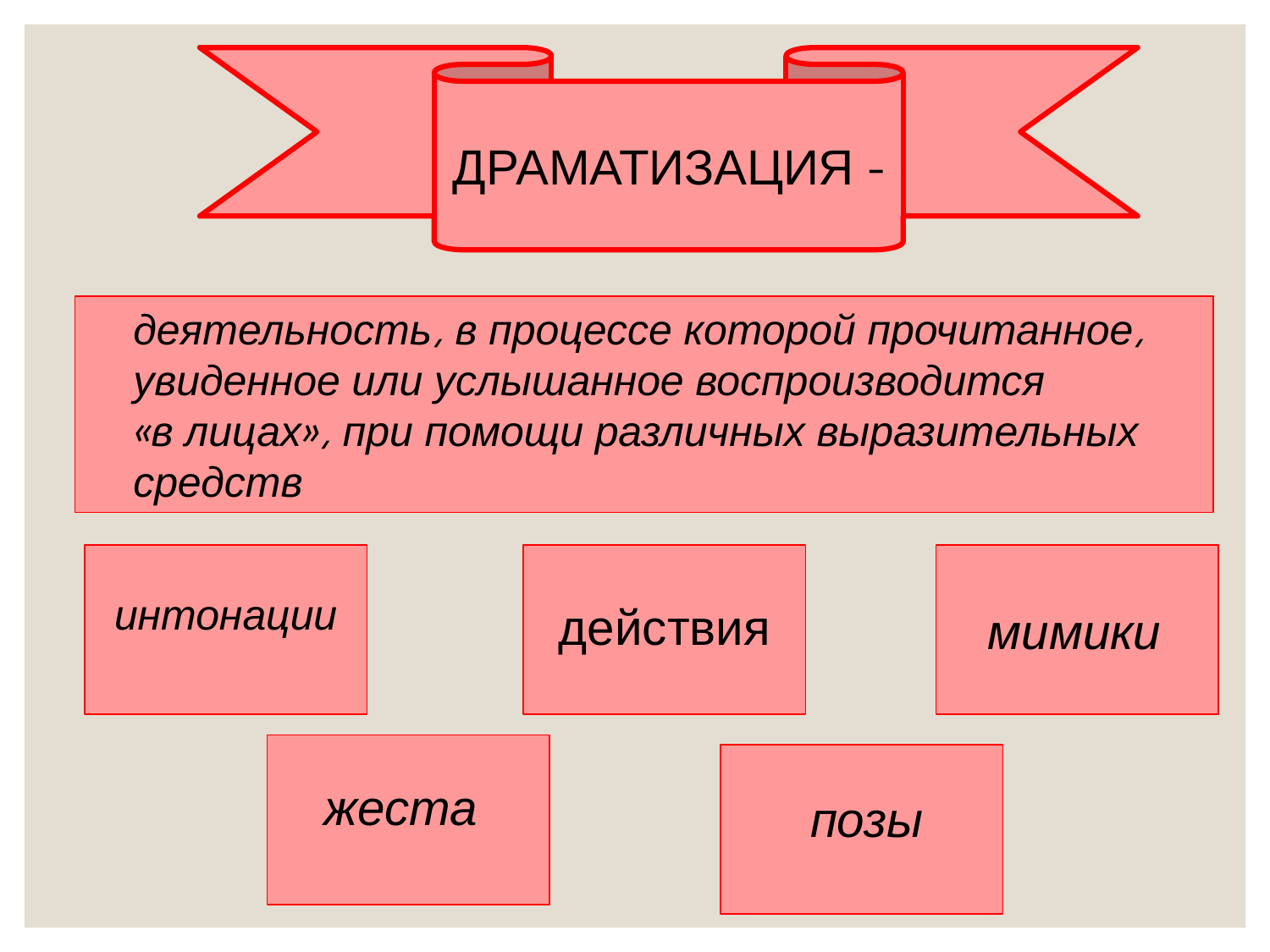

ДРАМАТИЗАЦИЯ -
деятельность, в процессе которой прочитанное, увиденное или услышанное воспроизводится
«в лицах», при помощи различных выразительных средств

интонации
действия
мимики

жеста
позы